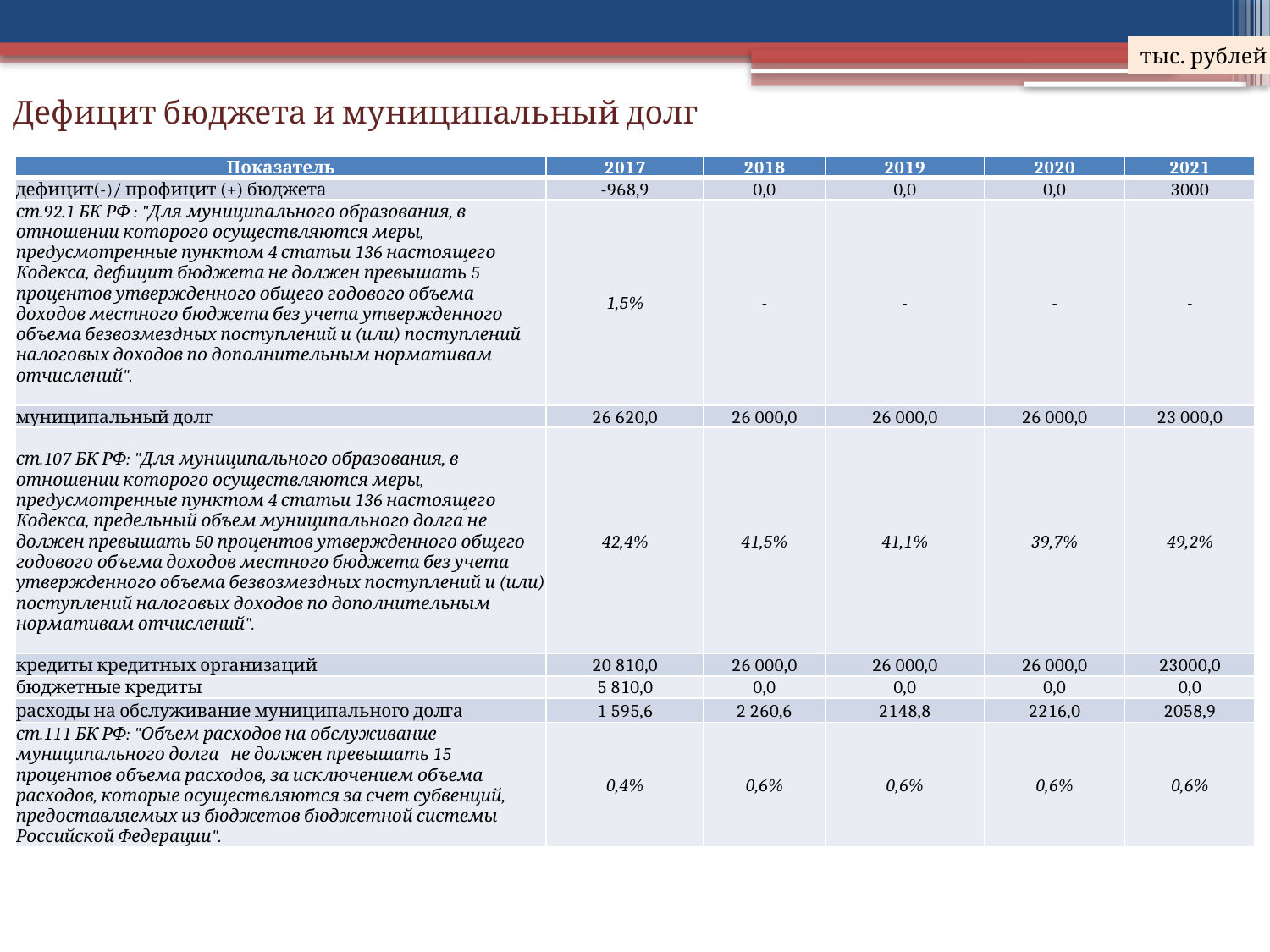

тыс. рублей
Дефицит бюджета и муниципальный долг
| Показатель | 2017 | 2018 | 2019 | 2020 | 2021 |
| --- | --- | --- | --- | --- | --- |
| дефицит(-)/ профицит (+) бюджета | -968,9 | 0,0 | 0,0 | 0,0 | 3000 |
| ст.92.1 БК РФ : "Для муниципального образования, в отношении которого осуществляются меры, предусмотренные пунктом 4 статьи 136 настоящего Кодекса, дефицит бюджета не должен превышать 5 процентов утвержденного общего годового объема доходов местного бюджета без учета утвержденного объема безвозмездных поступлений и (или) поступлений налоговых доходов по дополнительным нормативам отчислений". | 1,5% | - | - | - | - |
| муниципальный долг | 26 620,0 | 26 000,0 | 26 000,0 | 26 000,0 | 23 000,0 |
| ст.107 БК РФ: "Для муниципального образования, в отношении которого осуществляются меры, предусмотренные пунктом 4 статьи 136 настоящего Кодекса, предельный объем муниципального долга не должен превышать 50 процентов утвержденного общего годового объема доходов местного бюджета без учета утвержденного объема безвозмездных поступлений и (или) поступлений налоговых доходов по дополнительным нормативам отчислений". | 42,4% | 41,5% | 41,1% | 39,7% | 49,2% |
| кредиты кредитных организаций | 20 810,0 | 26 000,0 | 26 000,0 | 26 000,0 | 23000,0 |
| бюджетные кредиты | 5 810,0 | 0,0 | 0,0 | 0,0 | 0,0 |
| расходы на обслуживание муниципального долга | 1 595,6 | 2 260,6 | 2148,8 | 2216,0 | 2058,9 |
| ст.111 БК РФ: "Объем расходов на обслуживание муниципального долга не должен превышать 15 процентов объема расходов, за исключением объема расходов, которые осуществляются за счет субвенций, предоставляемых из бюджетов бюджетной системы Российской Федерации". | 0,4% | 0,6% | 0,6% | 0,6% | 0,6% |